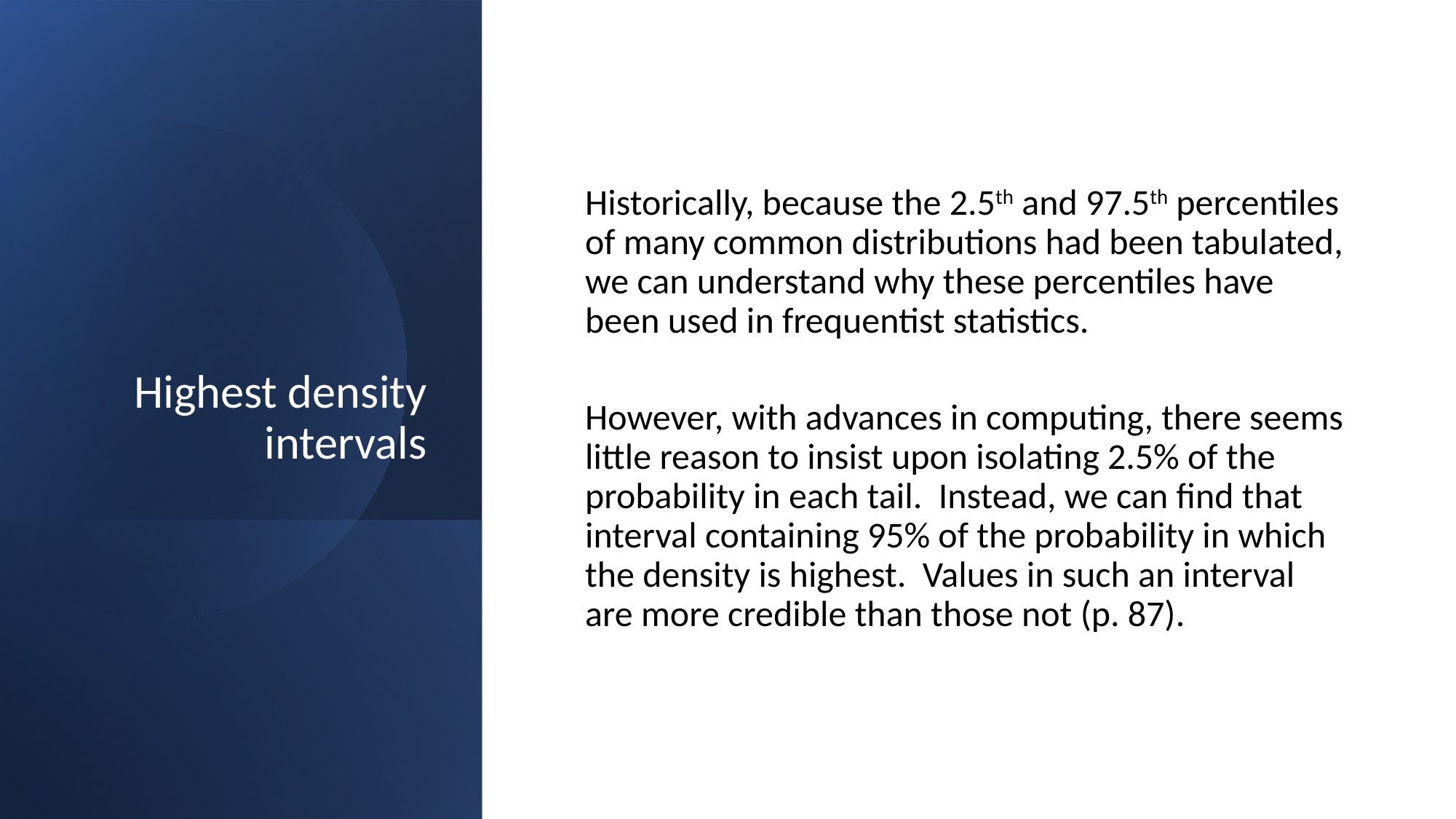

# Highest density intervals
Historically, because the 2.5th and 97.5th percentiles of many common distributions had been tabulated, we can understand why these percentiles have been used in frequentist statistics.

However, with advances in computing, there seems little reason to insist upon isolating 2.5% of the probability in each tail.  Instead, we can find that interval containing 95% of the probability in which the density is highest.  Values in such an interval are more credible than those not (p. 87).